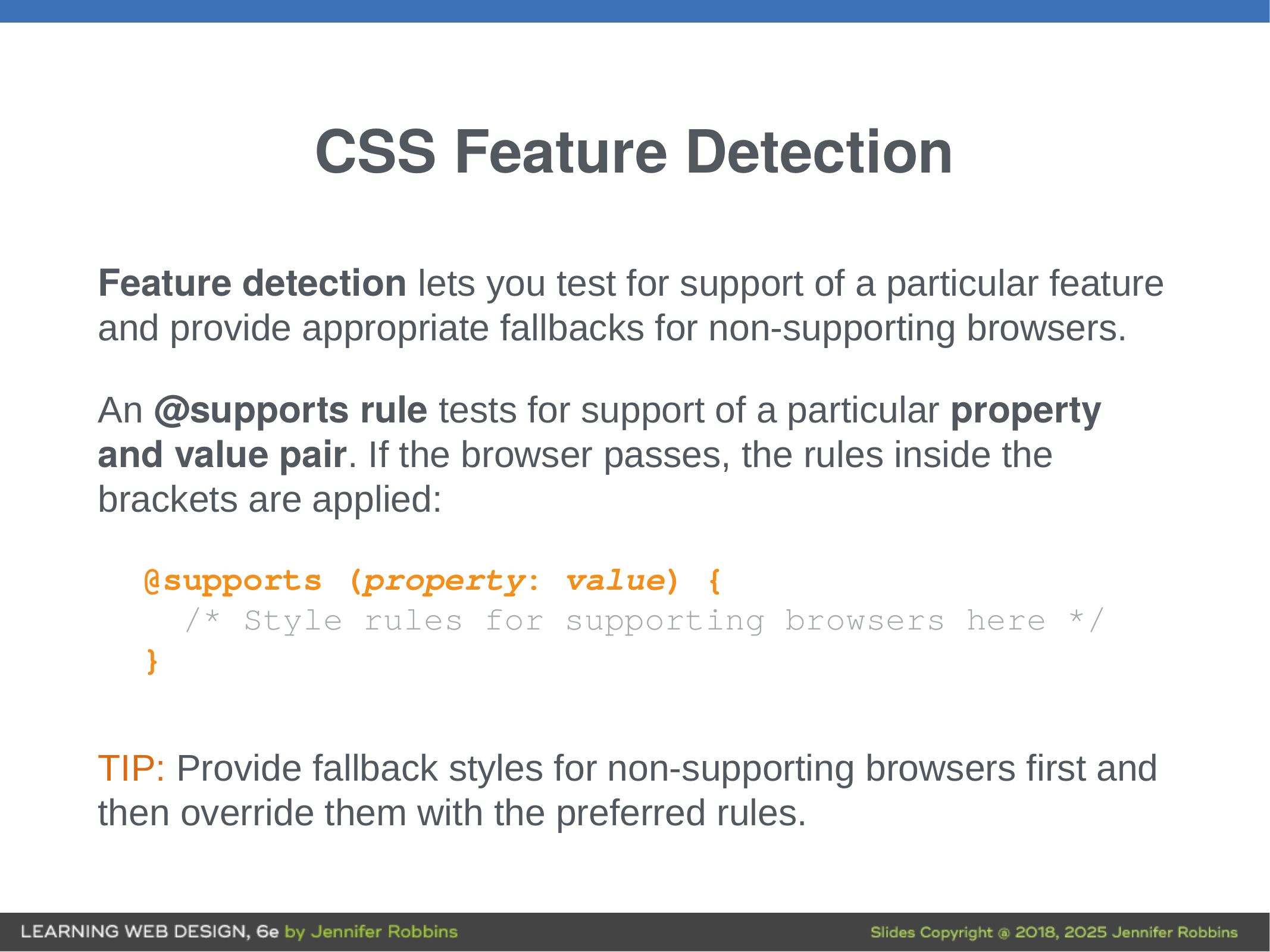

# CSS Feature Detection
Feature detection lets you test for support of a particular feature and provide appropriate fallbacks for non-supporting browsers.
An @supports rule tests for support of a particular property and value pair. If the browser passes, the rules inside the brackets are applied:
@supports (property: value) {
  /* Style rules for supporting browsers here */
}

TIP: Provide fallback styles for non-supporting browsers first and then override them with the preferred rules.